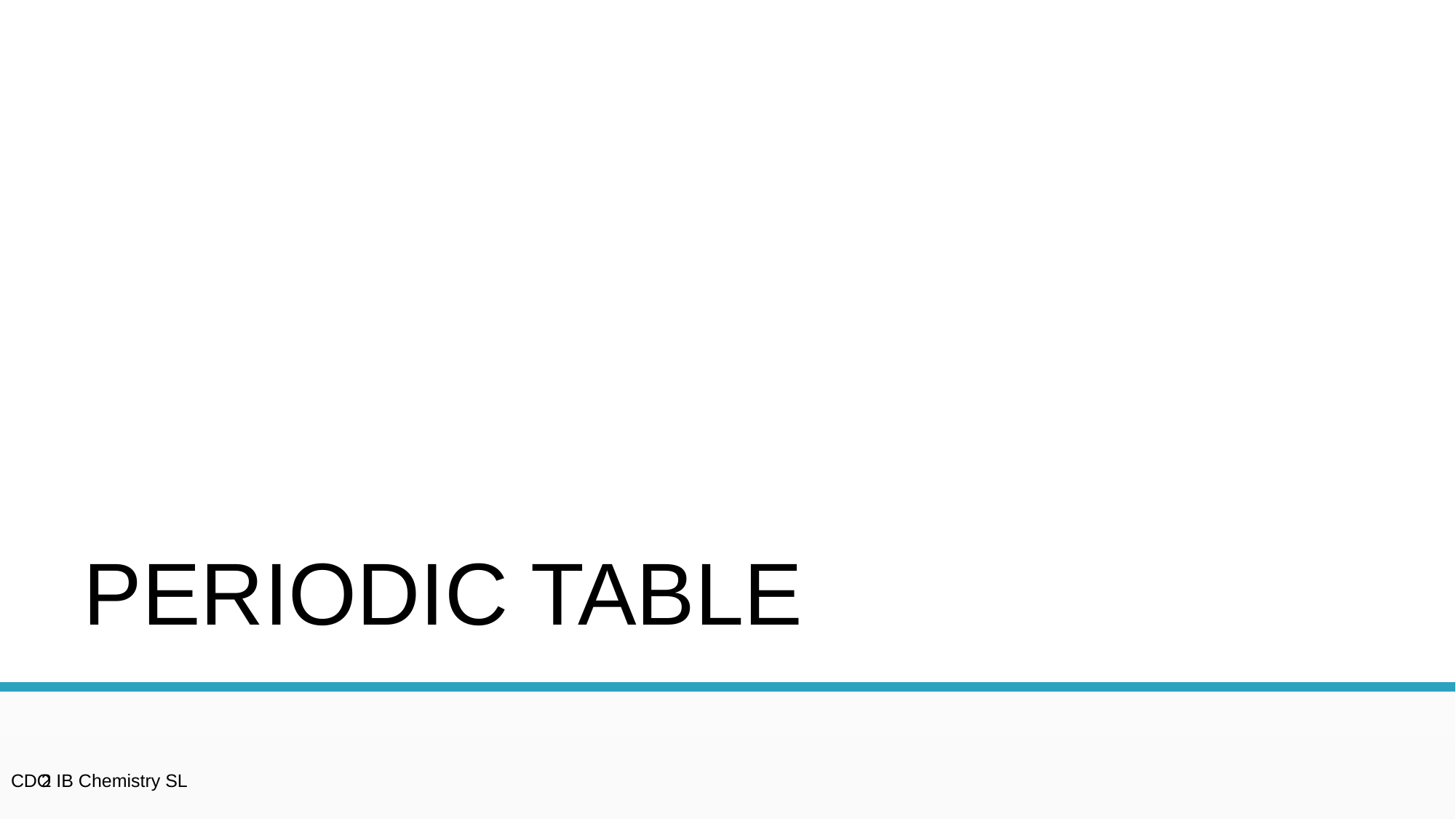

# PERIODIC TABLE

CDO IB Chemistry SL
2